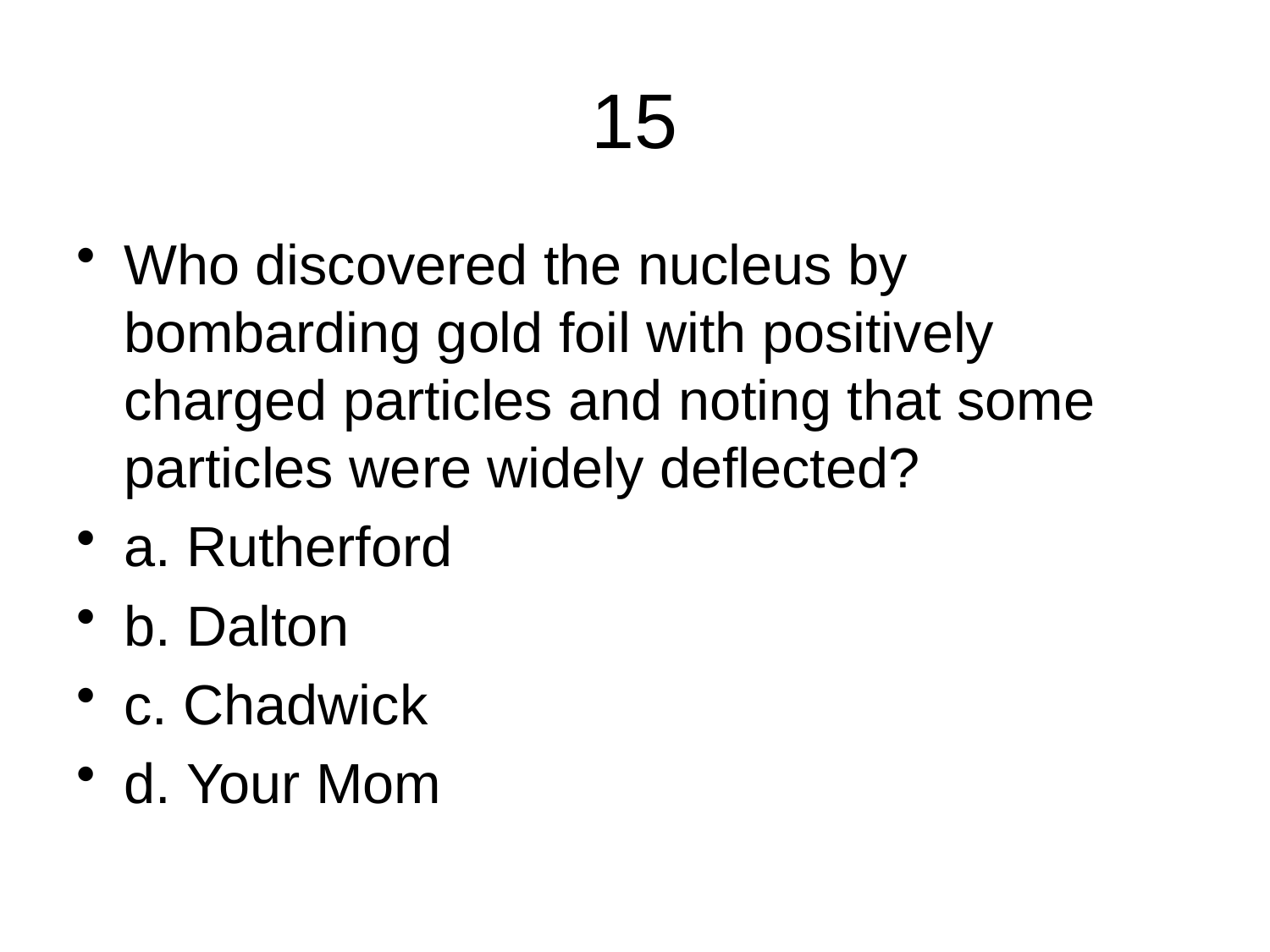

# 15
Who discovered the nucleus by bombarding gold foil with positively charged particles and noting that some particles were widely deflected?
a. Rutherford
b. Dalton
c. Chadwick
d. Your Mom